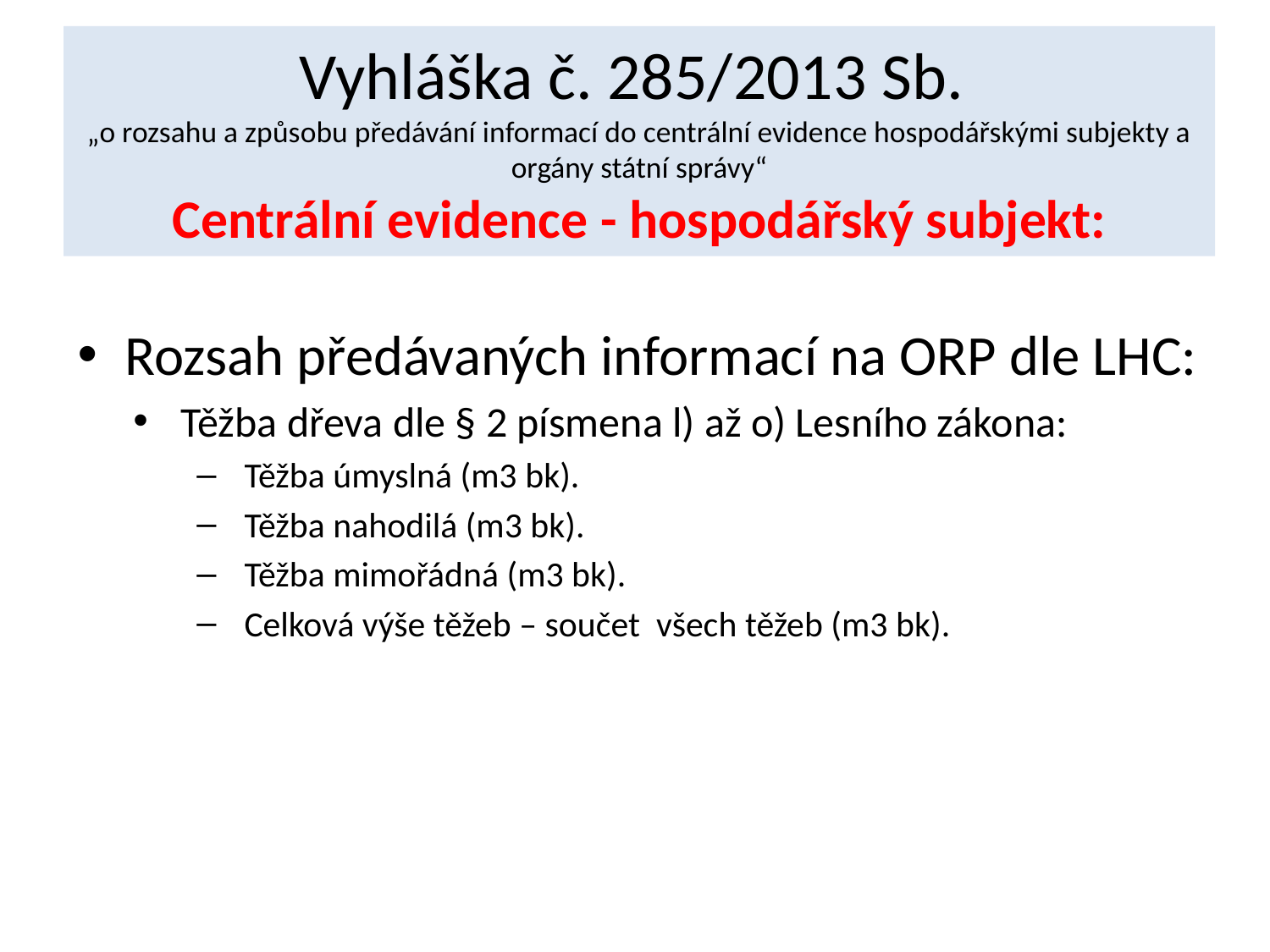

# Vyhláška č. 285/2013 Sb. „o rozsahu a způsobu předávání informací do centrální evidence hospodářskými subjekty a orgány státní správy“ Centrální evidence - hospodářský subjekt:

Rozsah předávaných informací na ORP dle LHC:
Těžba dřeva dle § 2 písmena l) až o) Lesního zákona:
Těžba úmyslná (m3 bk).
Těžba nahodilá (m3 bk).
Těžba mimořádná (m3 bk).
Celková výše těžeb – součet  všech těžeb (m3 bk).